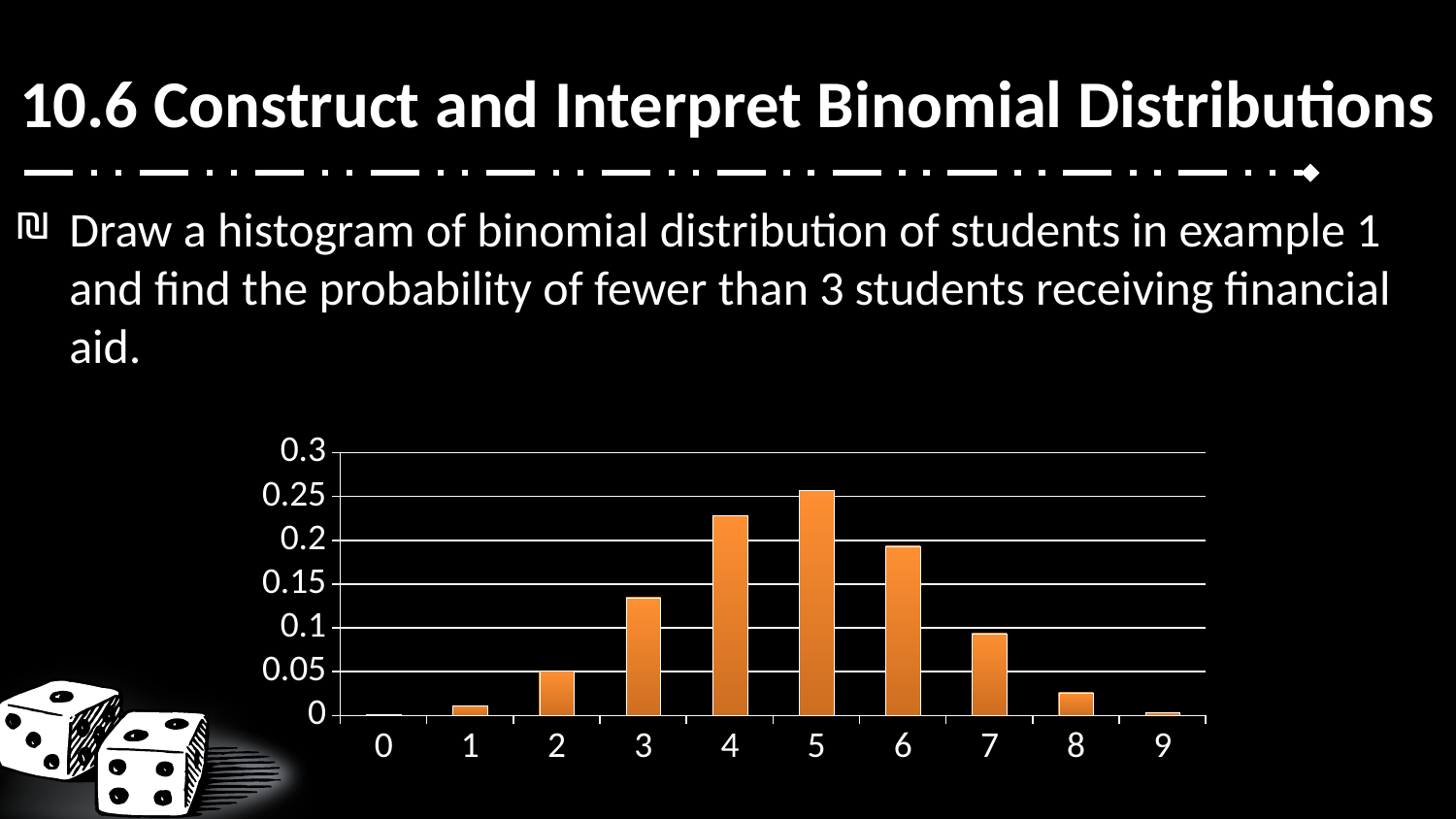

# 10.6 Construct and Interpret Binomial Distributions
Draw a histogram of binomial distribution of students in example 1 and find the probability of fewer than 3 students receiving financial aid.

### Chart

| Category | Series 1 |
|---|---|
| 0 | 0.00112 |
| 1 | 0.01136 |
| 2 | 0.05123 |
| 3 | 0.1348 |
| 4 | 0.2281 |
| 5 | 0.25712 |
| 6 | 0.1933 |
| 7 | 0.09342 |
| 8 | 0.02634 |
| 9 | 0.0033 |